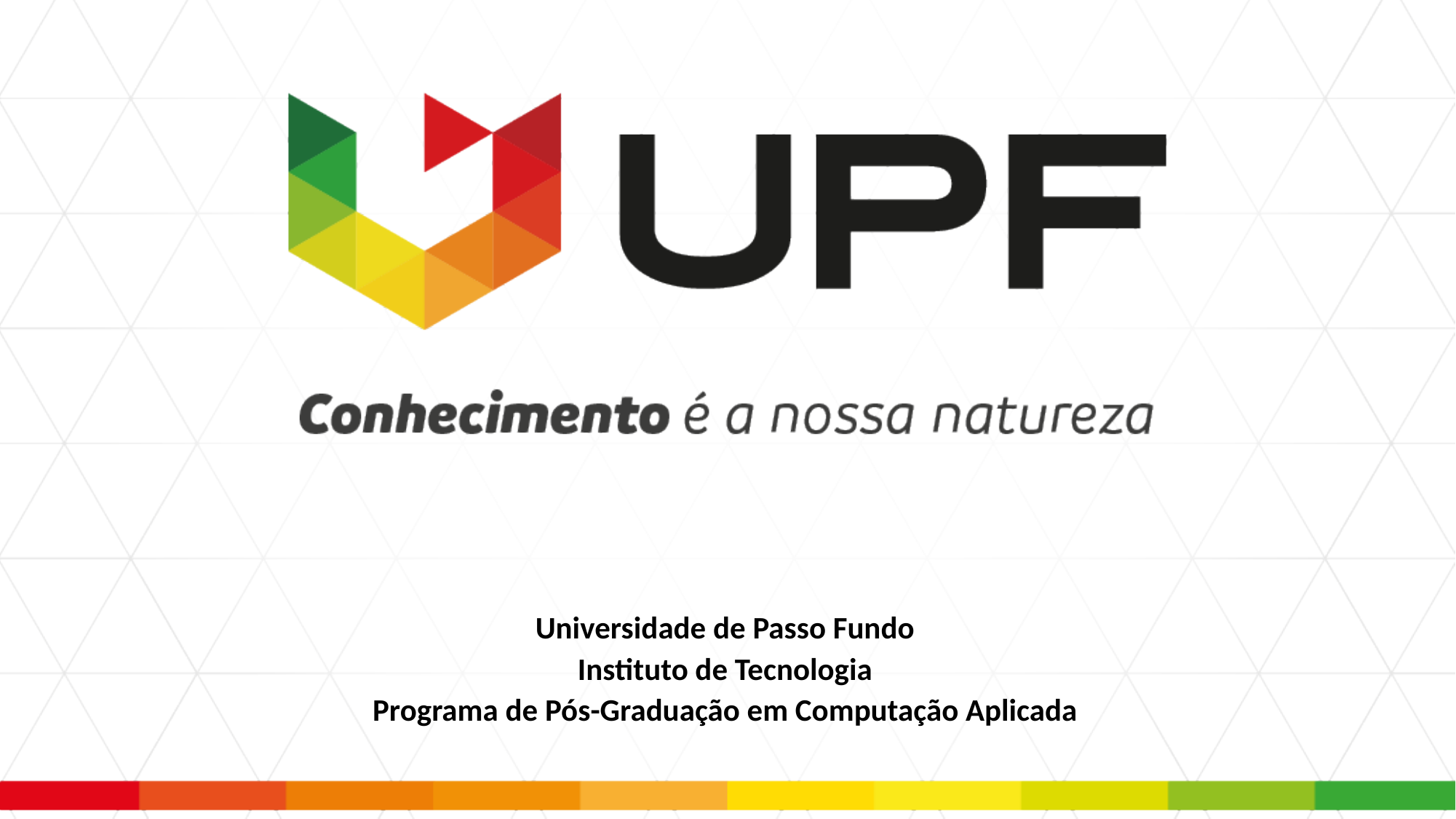

Universidade de Passo Fundo
Instituto de Tecnologia
Programa de Pós-Graduação em Computação Aplicada